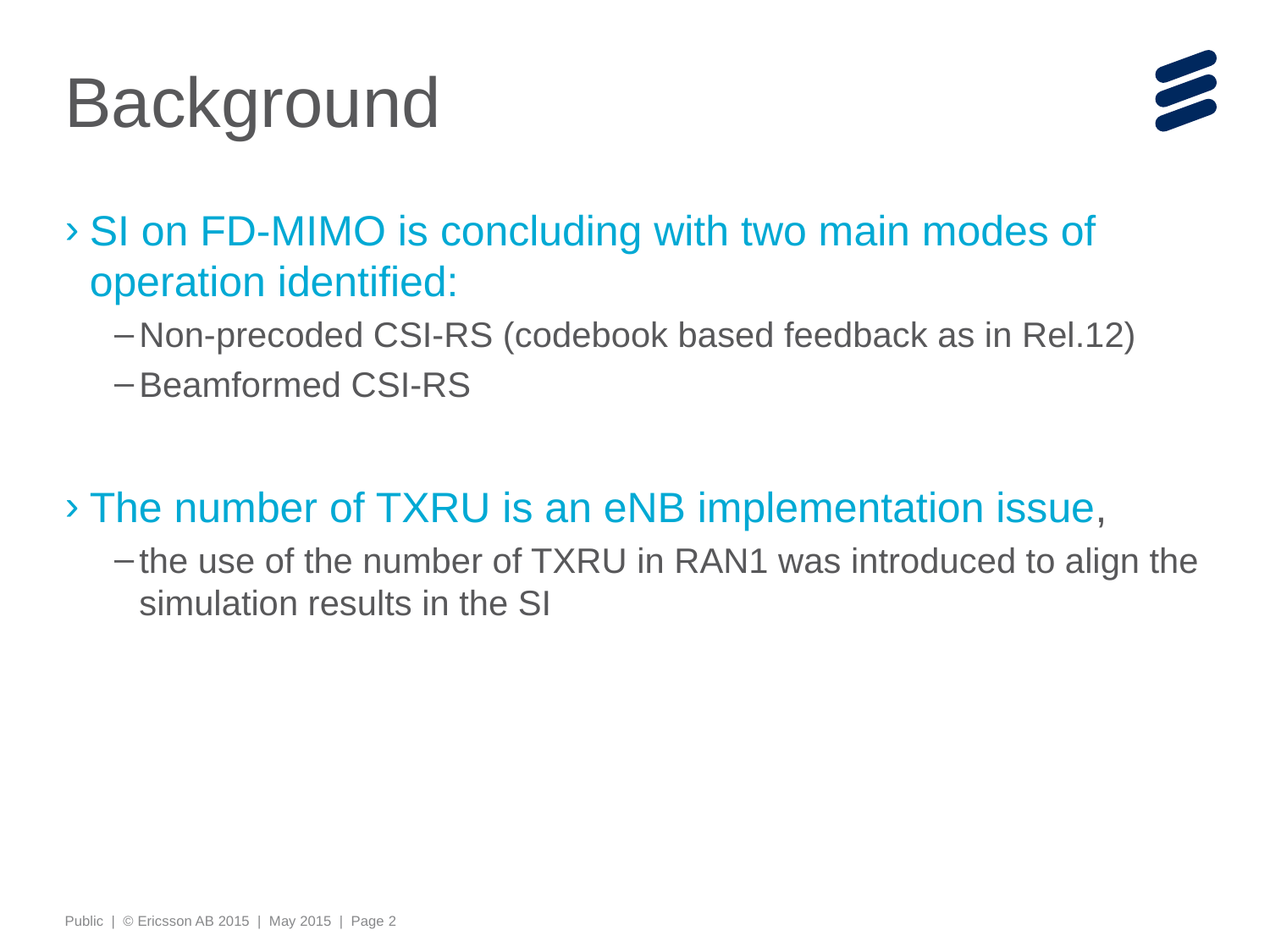

# Background
SI on FD-MIMO is concluding with two main modes of operation identified:
Non-precoded CSI-RS (codebook based feedback as in Rel.12)
Beamformed CSI-RS

The number of TXRU is an eNB implementation issue,
the use of the number of TXRU in RAN1 was introduced to align the simulation results in the SI